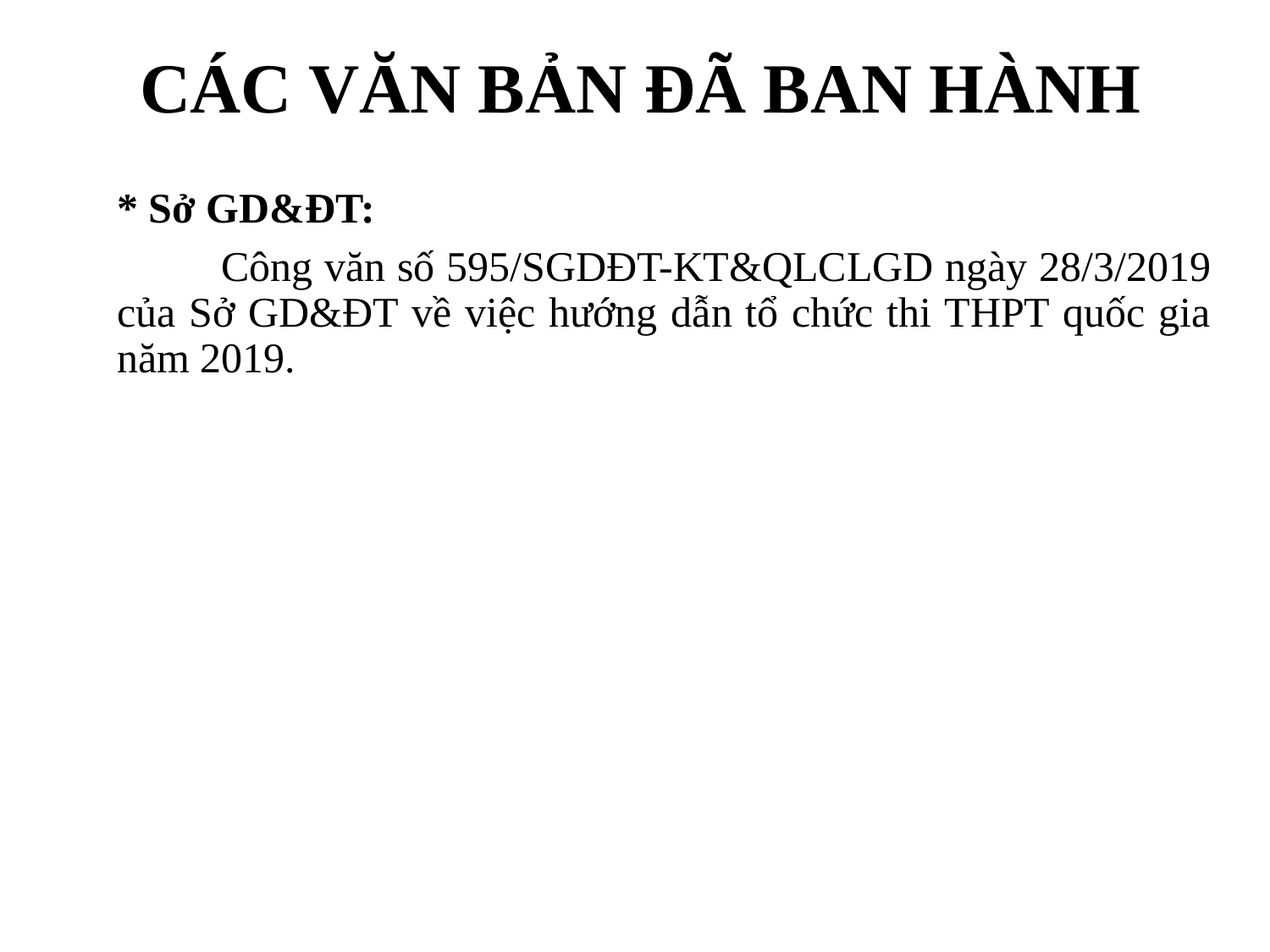

# CÁC VĂN BẢN ĐÃ BAN HÀNH
* Sở GD&ĐT:
         Công văn số 595/SGDĐT-KT&QLCLGD ngày 28/3/2019 của Sở GD&ĐT về việc hướng dẫn tổ chức thi THPT quốc gia năm 2019.